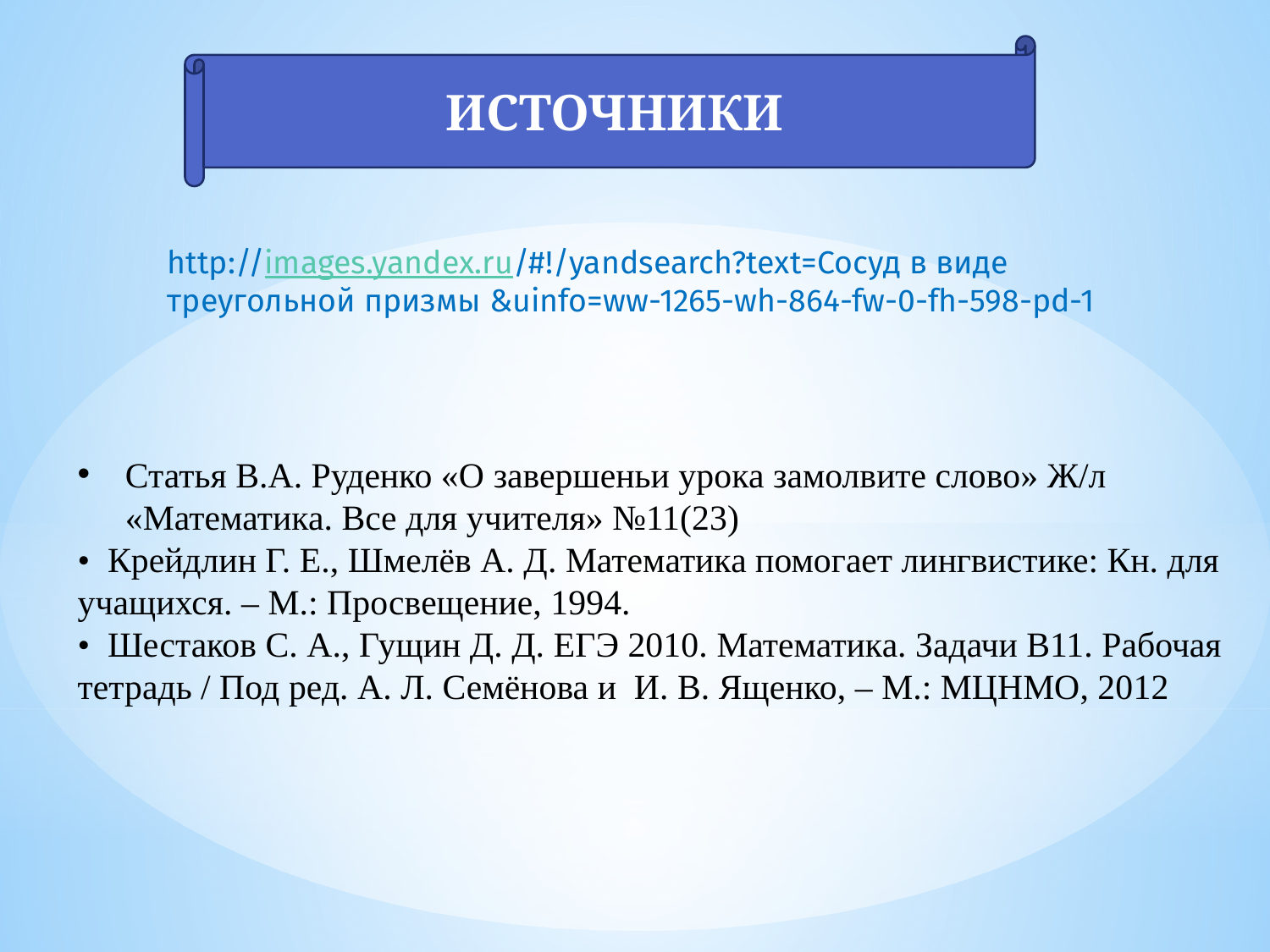

ИСТОЧНИКИ
http://images.yandex.ru/#!/yandsearch?text=Сосуд в виде треугольной призмы &uinfo=ww-1265-wh-864-fw-0-fh-598-pd-1

Статья В.А. Руденко «О завершеньи урока замолвите слово» Ж/л «Математика. Все для учителя» №11(23)
•  Крейдлин Г. Е., Шмелёв А. Д. Математика помогает лингвистике: Кн. для учащихся. – М.: Просвещение, 1994.
•  Шестаков С. А., Гущин Д. Д. ЕГЭ 2010. Математика. Задачи В11. Рабочая тетрадь / Под ред. А. Л. Семёнова и  И. В. Ященко, – М.: МЦНМО, 2012